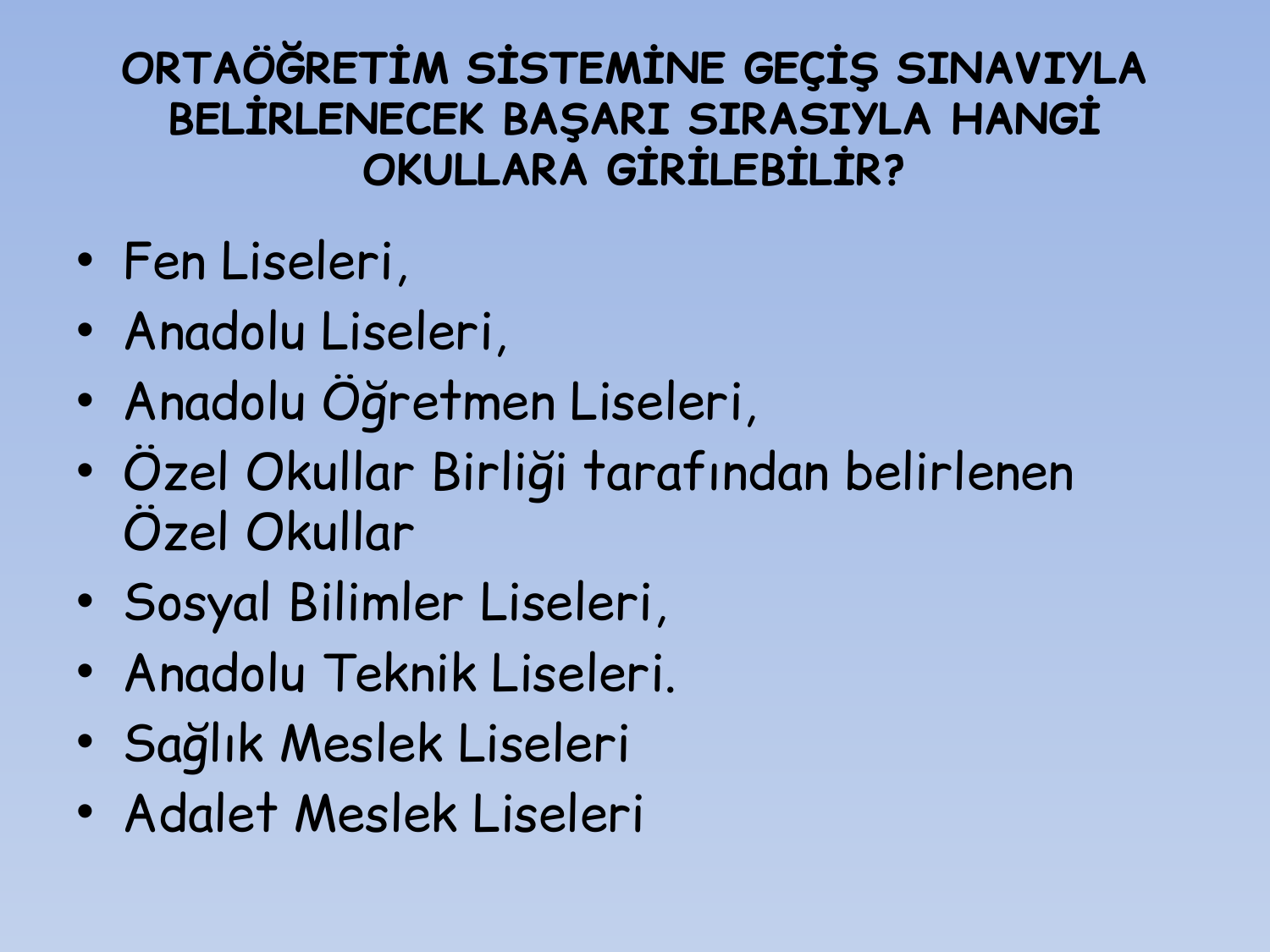

# ORTAÖĞRETİM SİSTEMİNE GEÇİŞ SINAVIYLA BELİRLENECEK BAŞARI SIRASIYLA HANGİ OKULLARA GİRİLEBİLİR?
Fen Liseleri,
Anadolu Liseleri,
Anadolu Öğretmen Liseleri,
Özel Okullar Birliği tarafından belirlenen Özel Okullar
Sosyal Bilimler Liseleri,
Anadolu Teknik Liseleri.
Sağlık Meslek Liseleri
Adalet Meslek Liseleri